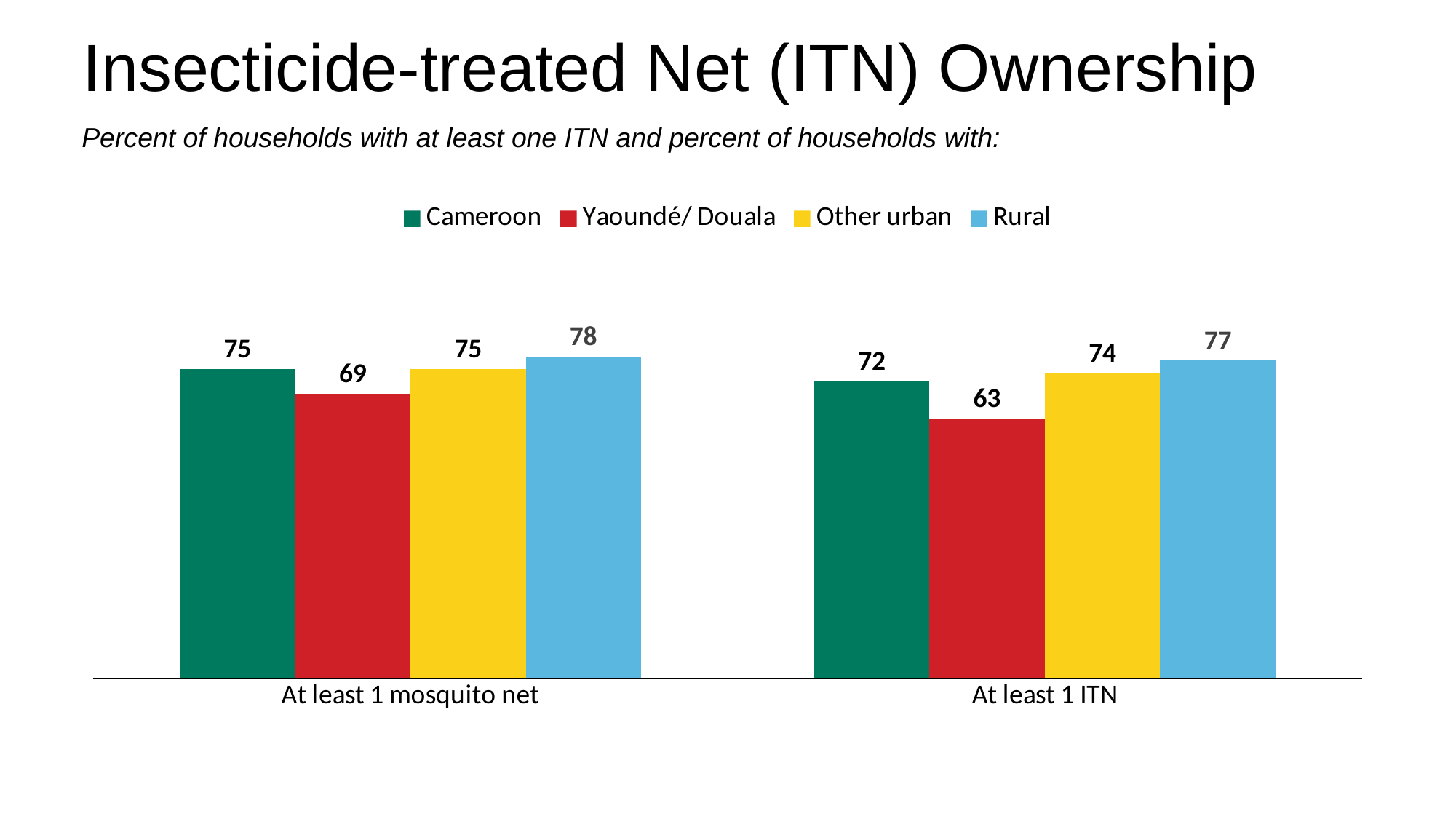

# Insecticide-treated Net (ITN) Ownership
Percent of households with at least one ITN and percent of households with:

### Chart

| Category | Cameroon | Yaoundé/ Douala | Other urban | Rural |
|---|---|---|---|---|
| At least 1 mosquito net | 75.0 | 69.0 | 75.0 | 78.0 |
| At least 1 ITN | 72.0 | 63.0 | 74.0 | 77.0 |